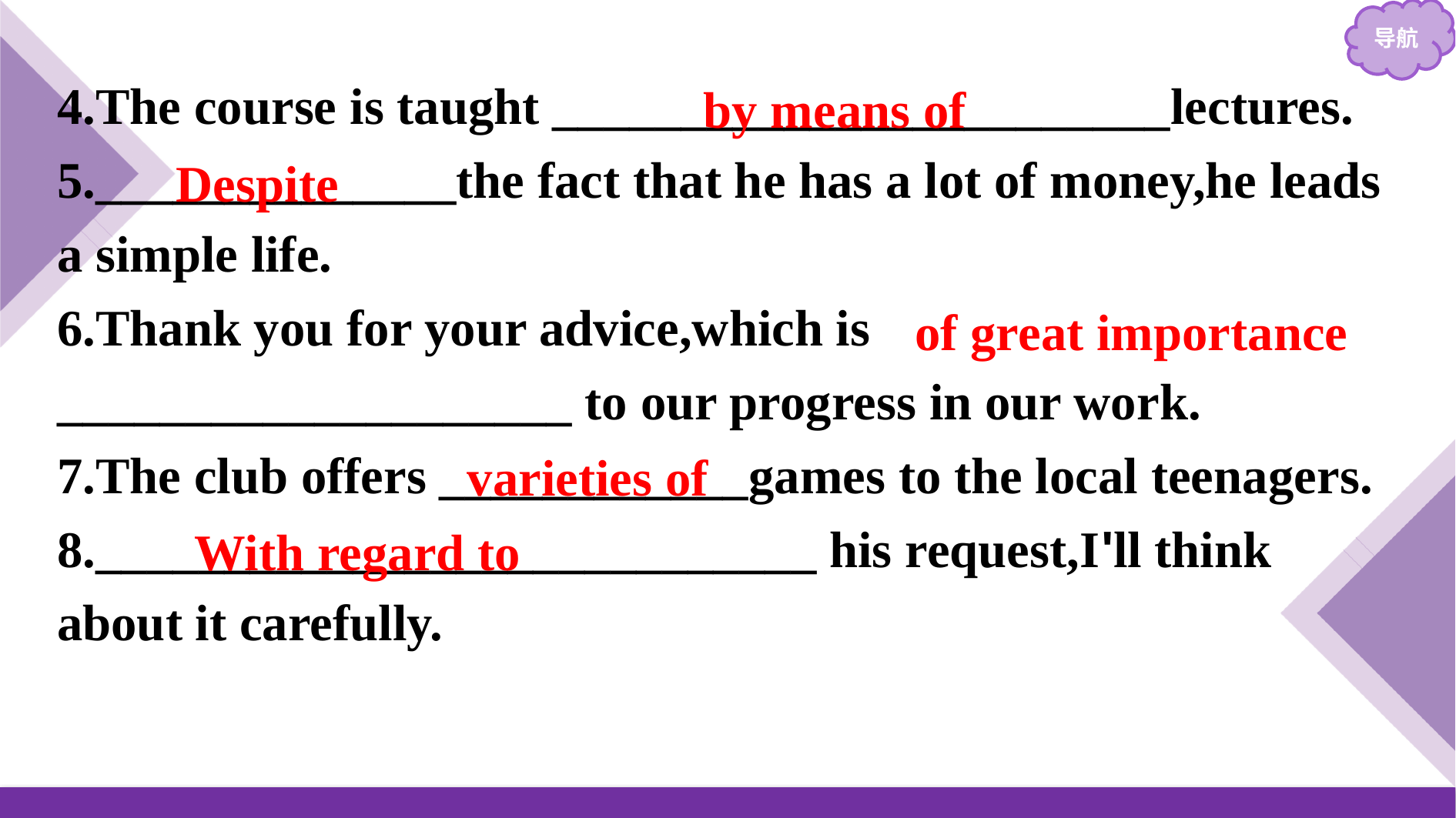

4.The course is taught ________________________lectures.
5.______________the fact that he has a lot of money,he leads a simple life.
6.Thank you for your advice,which is ____________________ to our progress in our work.
7.The club offers ____________games to the local teenagers.
8.____________________________ his request,I'll think about it carefully.
by means of
Despite
of great importance
varieties of
With regard to